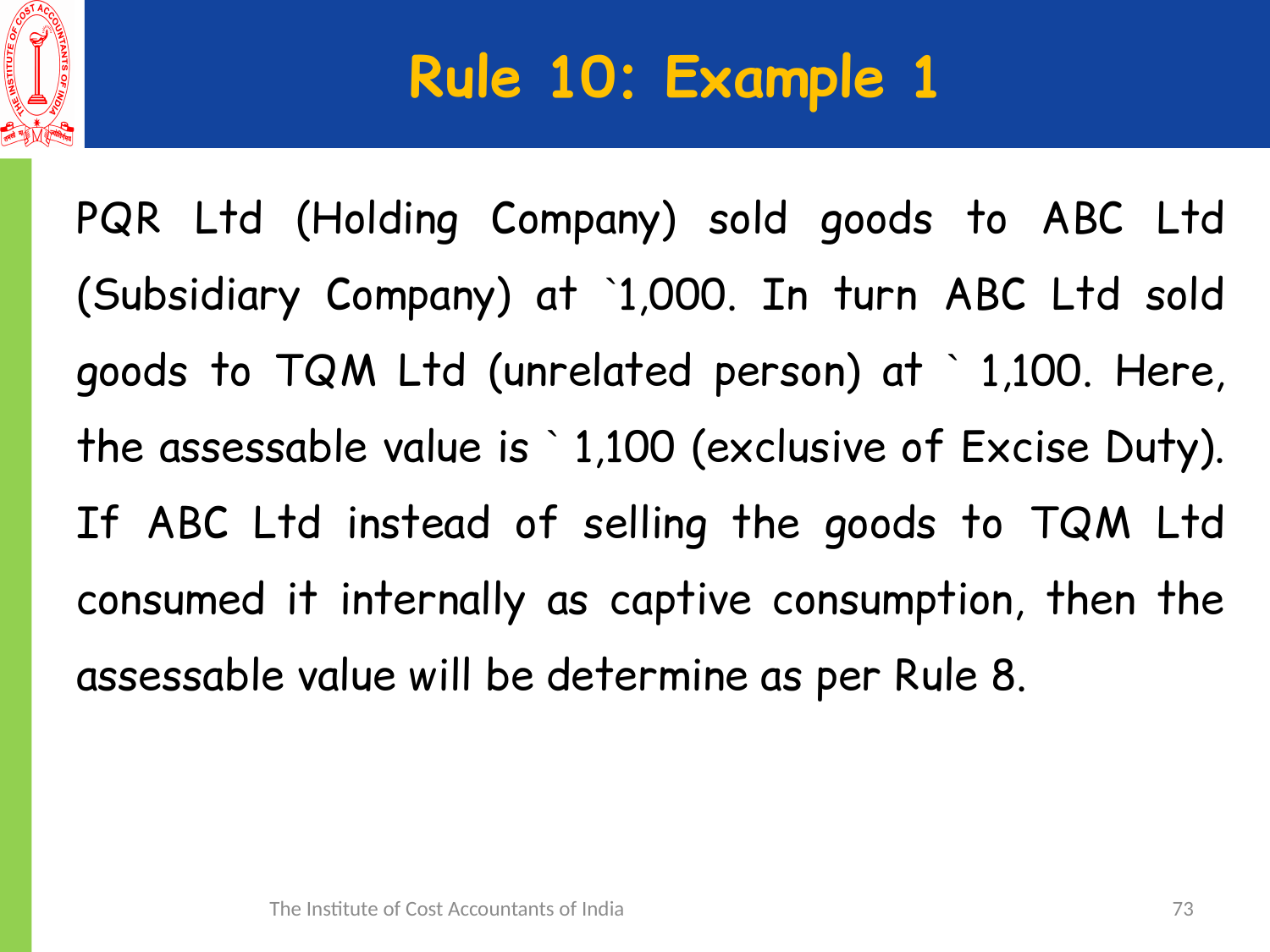

# Rule 10: Example 1
PQR Ltd (Holding Company) sold goods to ABC Ltd (Subsidiary Company) at `1,000. In turn ABC Ltd sold goods to TQM Ltd (unrelated person) at ` 1,100. Here, the assessable value is ` 1,100 (exclusive of Excise Duty). If ABC Ltd instead of selling the goods to TQM Ltd consumed it internally as captive consumption, then the assessable value will be determine as per Rule 8.
The Institute of Cost Accountants of India
73